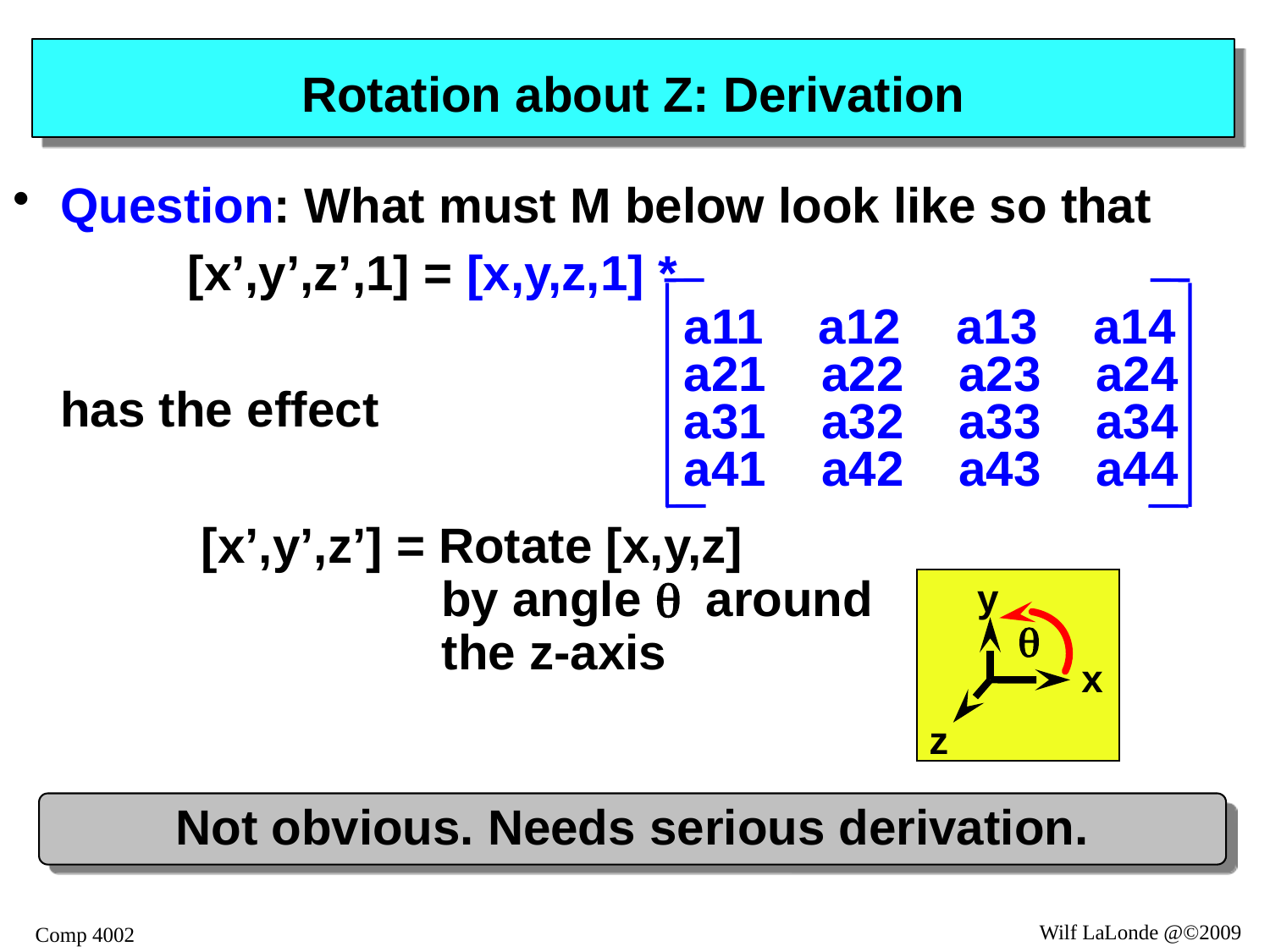

# Rotation about Z: Derivation
Question: What must M below look like so that
	 	[x’,y’,z’,1] = [x,y,z,1] *

	has the effect

		 [x’,y’,z’] = Rotate [x,y,z]
			by angle θ around
			the z-axis

a11    a12    a13    a14
a21    a22    a23    a24
a31    a32    a33    a34
a41    a42    a43    a44

y

x

z
θ
Not obvious. Needs serious derivation.